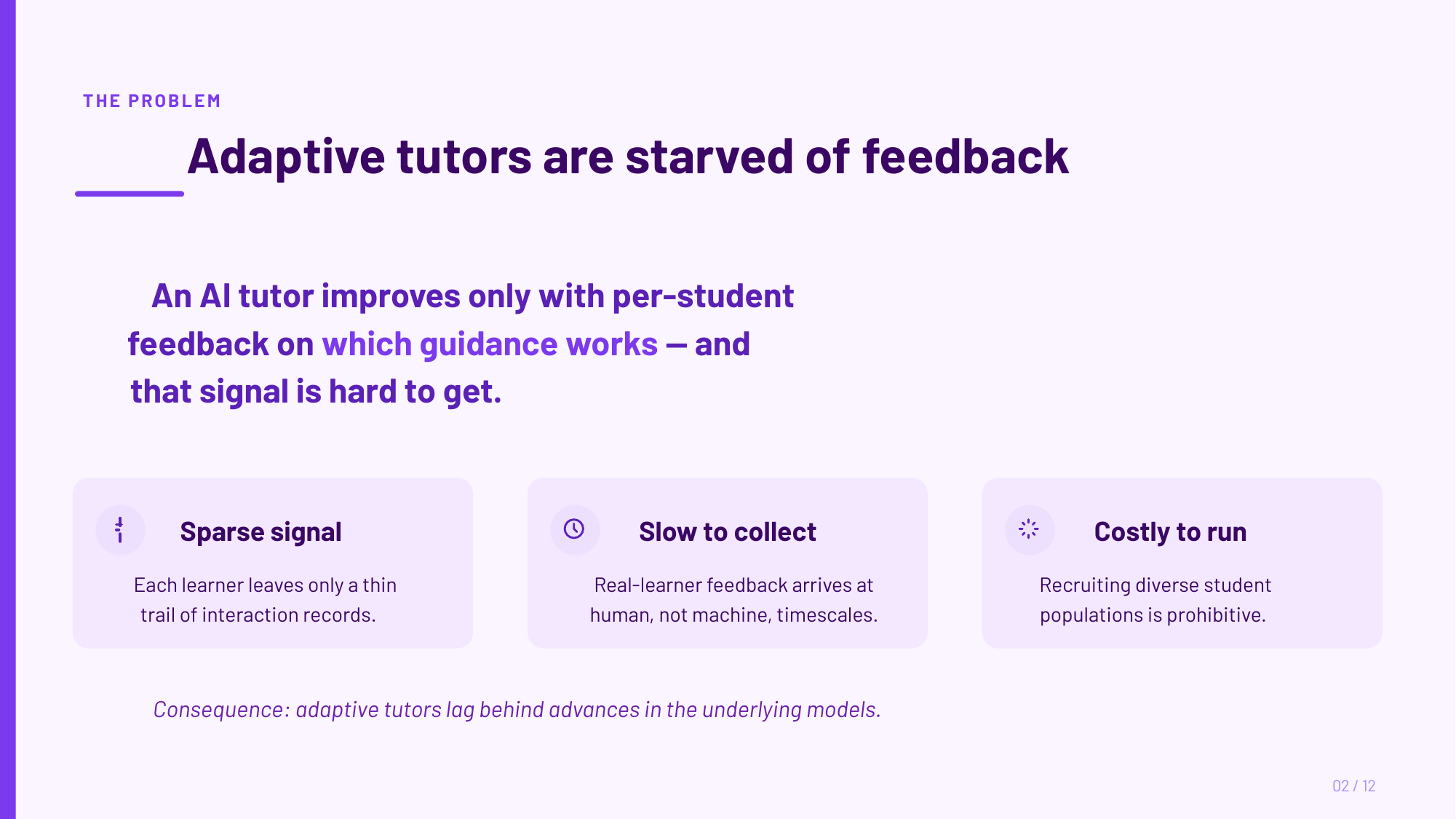

THE PROBLEM
Adaptive tutors are starved of feedback

An AI tutor improves only with per-student
feedback on which guidance works — and
that signal is hard to get.

Sparse signal

Each learner leaves only a thin
trail of interaction records.

Slow to collect

Real-learner feedback arrives at
human, not machine, timescales.

Costly to run

Recruiting diverse student
populations is prohibitive.
Consequence: adaptive tutors lag behind advances in the underlying models.
02 / 12